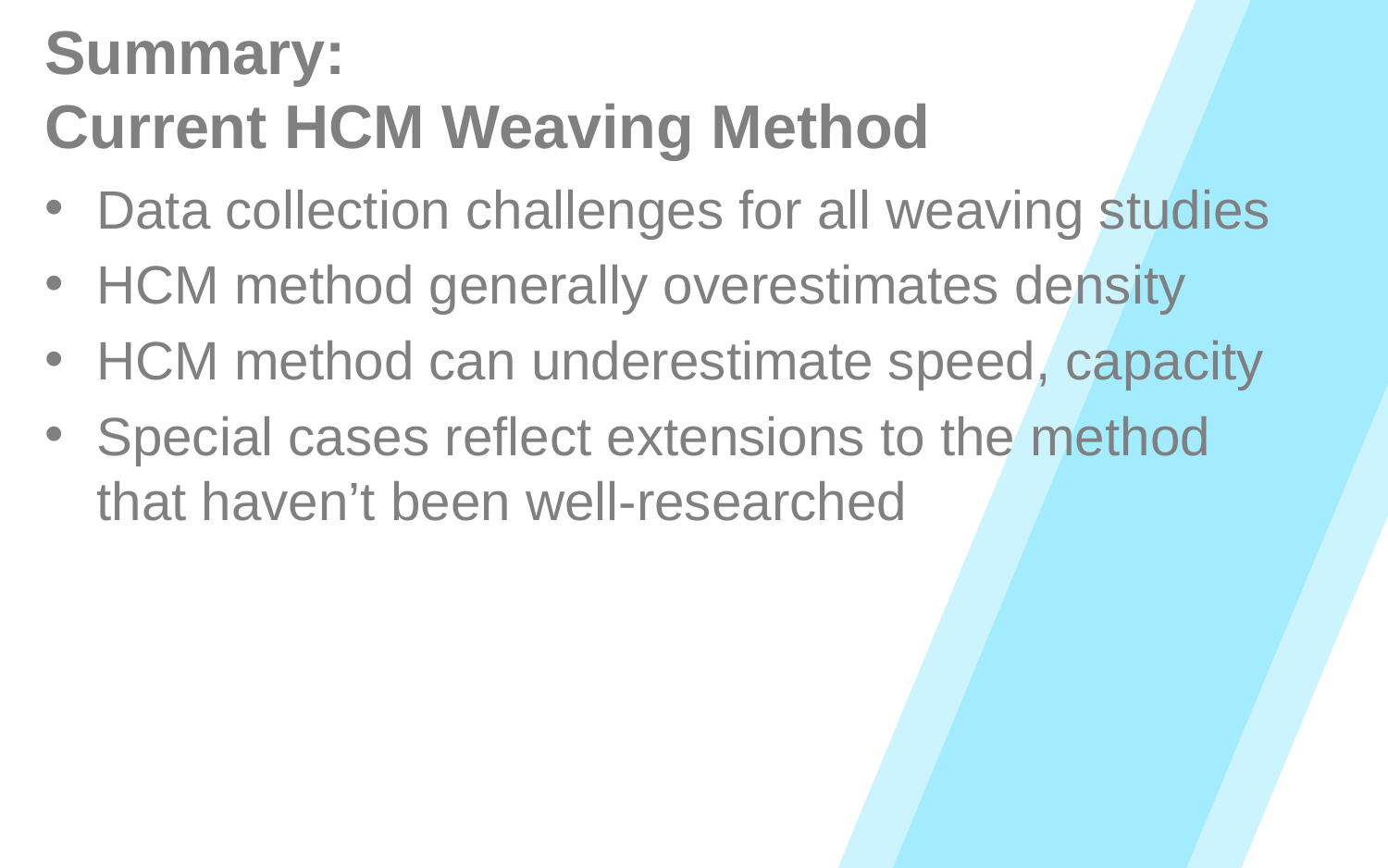

# Summary: Current HCM Weaving Method
Data collection challenges for all weaving studies
HCM method generally overestimates density
HCM method can underestimate speed, capacity
Special cases reflect extensions to the method that haven’t been well-researched